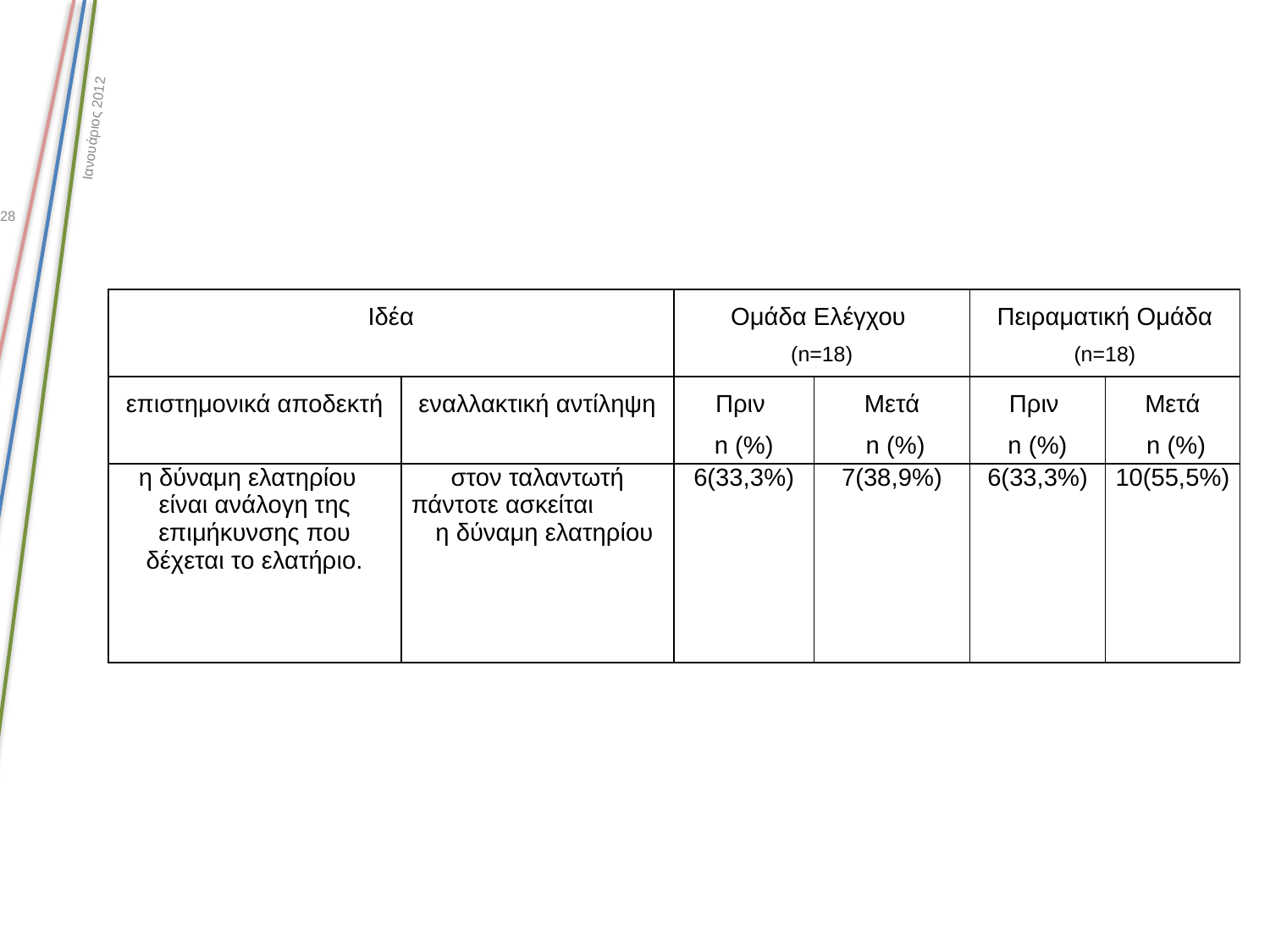

Ιανουάριος 2012
28
| Ιδέα |  | Ομάδα Ελέγχου (n=18) |  | Πειραματική Ομάδα (n=18) |  |
| --- | --- | --- | --- | --- | --- |
| επιστημονικά αποδεκτή | εναλλακτική αντίληψη | Πριν n (%) | Μετά n (%) | Πριν n (%) | Μετά n (%) |
| η δύναμη ελατηρίου είναι ανάλογη της επιμήκυνσης που δέχεται το ελατήριο. | στον ταλαντωτή πάντοτε ασκείται η δύναμη ελατηρίου | 6(33,3%) | 7(38,9%) | 6(33,3%) | 10(55,5%) |